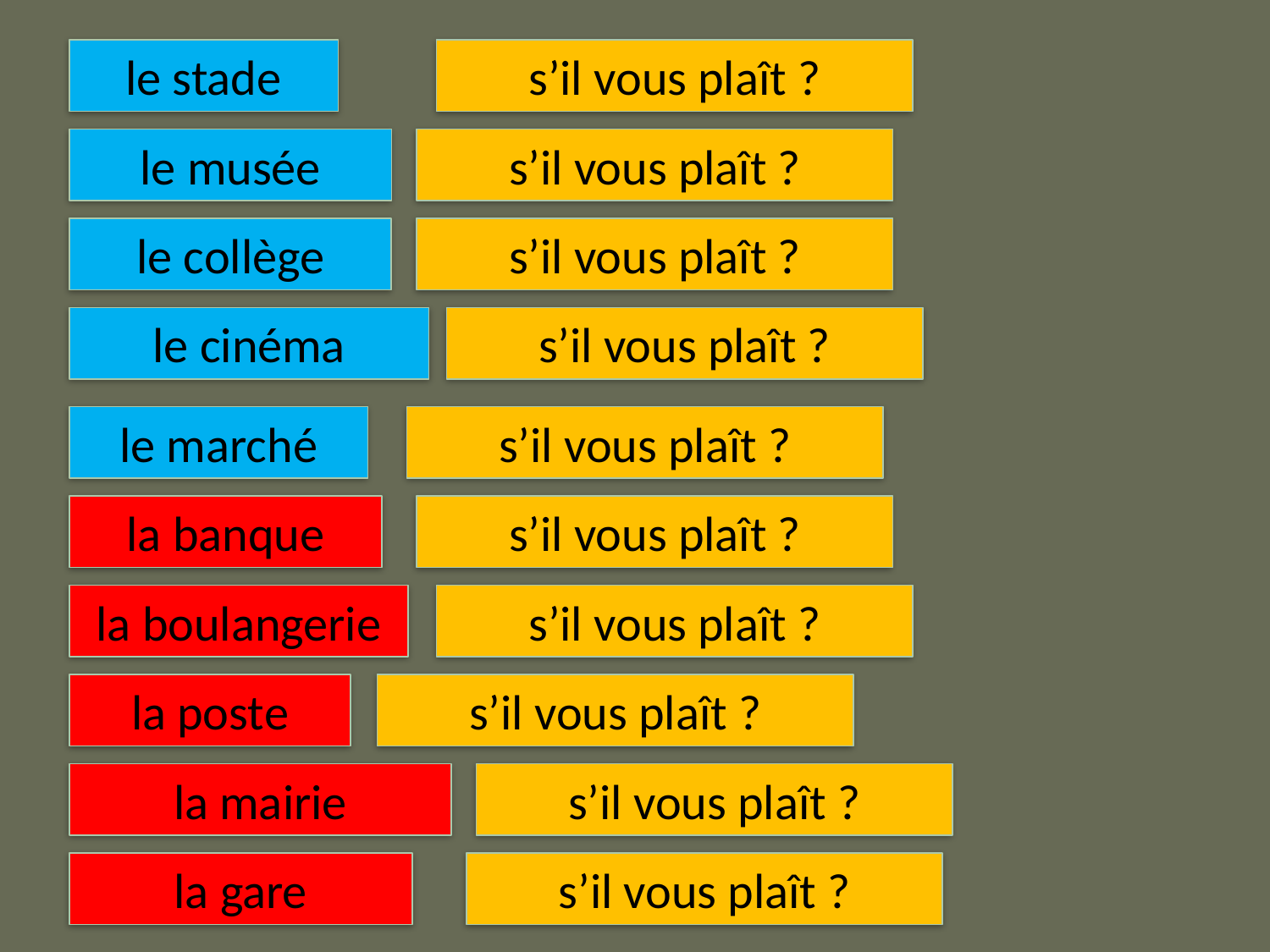

le stade
s’il vous plaît ?
le musée
s’il vous plaît ?
le collège
s’il vous plaît ?
le cinéma
s’il vous plaît ?
le marché
s’il vous plaît ?
la banque
s’il vous plaît ?
la boulangerie
s’il vous plaît ?
la poste
s’il vous plaît ?
la mairie
s’il vous plaît ?
la gare
s’il vous plaît ?